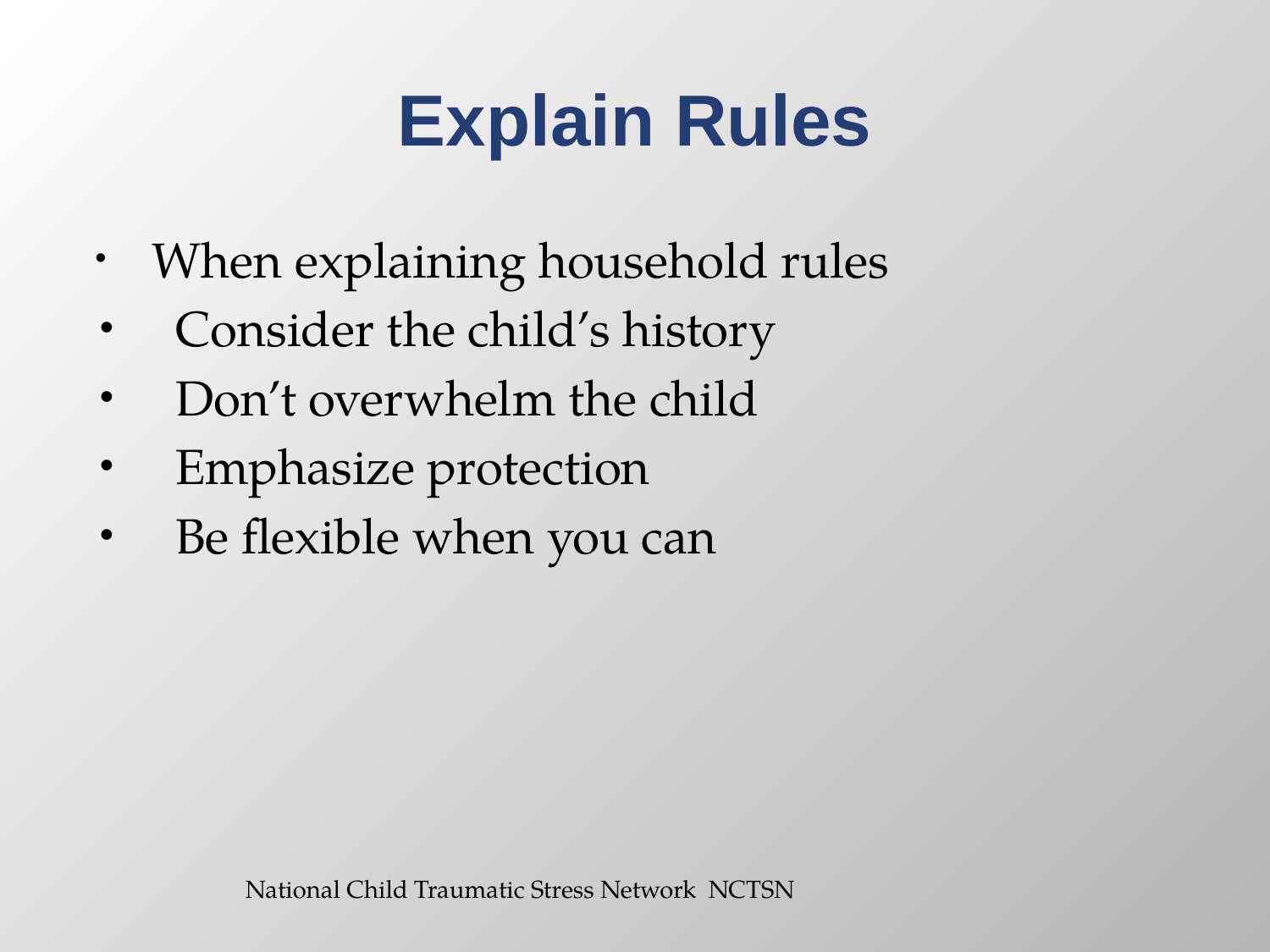

# Explain Rules
When explaining household rules
 Consider the child’s history
 Don’t overwhelm the child
 Emphasize protection
 Be flexible when you can
National Child Traumatic Stress Network  NCTSN